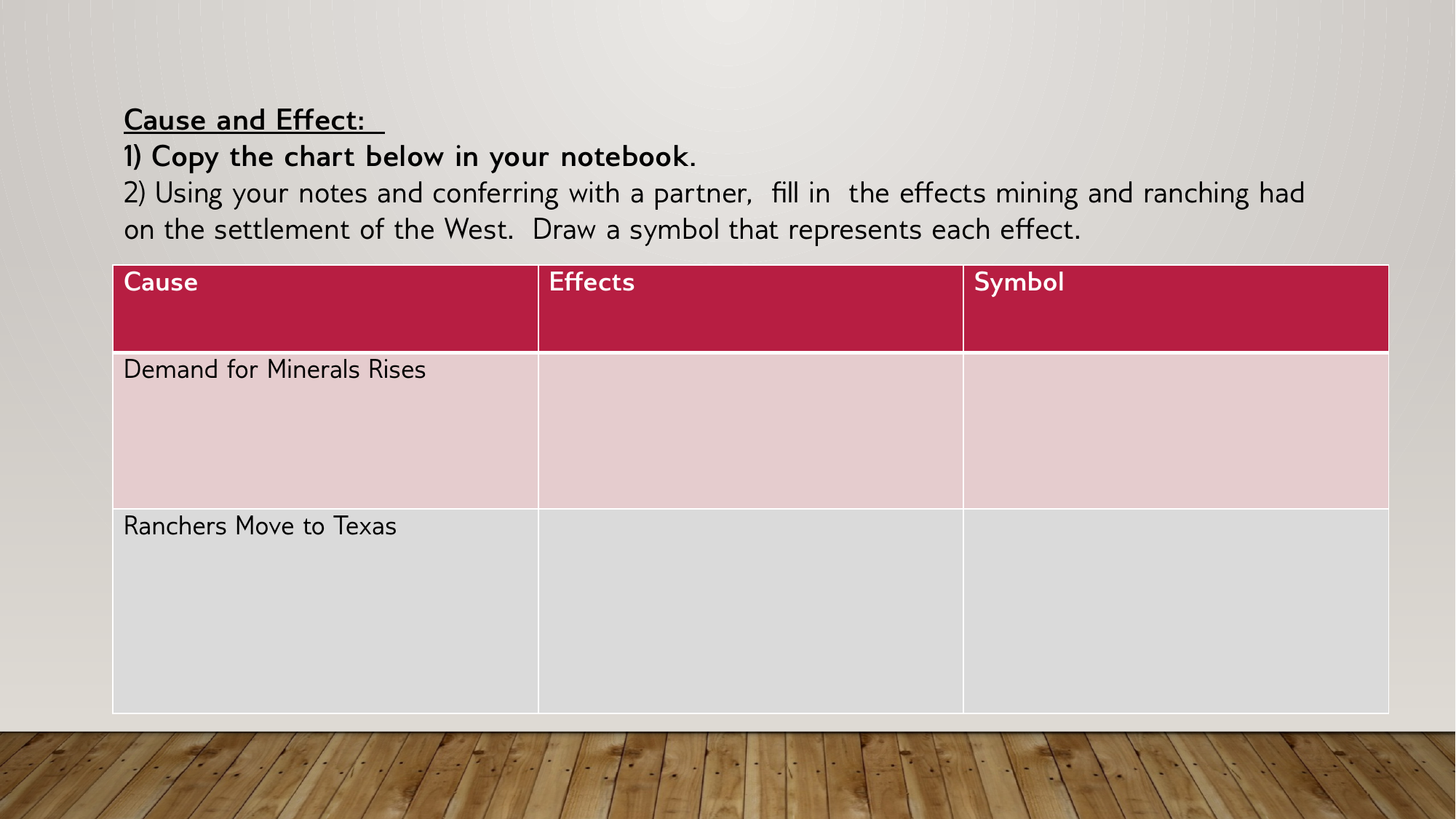

Cause and Effect:
1) Copy the chart below in your notebook.
2) Using your notes and conferring with a partner,  fill in  the effects mining and ranching had on the settlement of the West.  Draw a symbol that represents each effect.
| Cause | Effects | Symbol |
| --- | --- | --- |
| Demand for Minerals Rises |  |  |
| Ranchers Move to Texas |  |  |